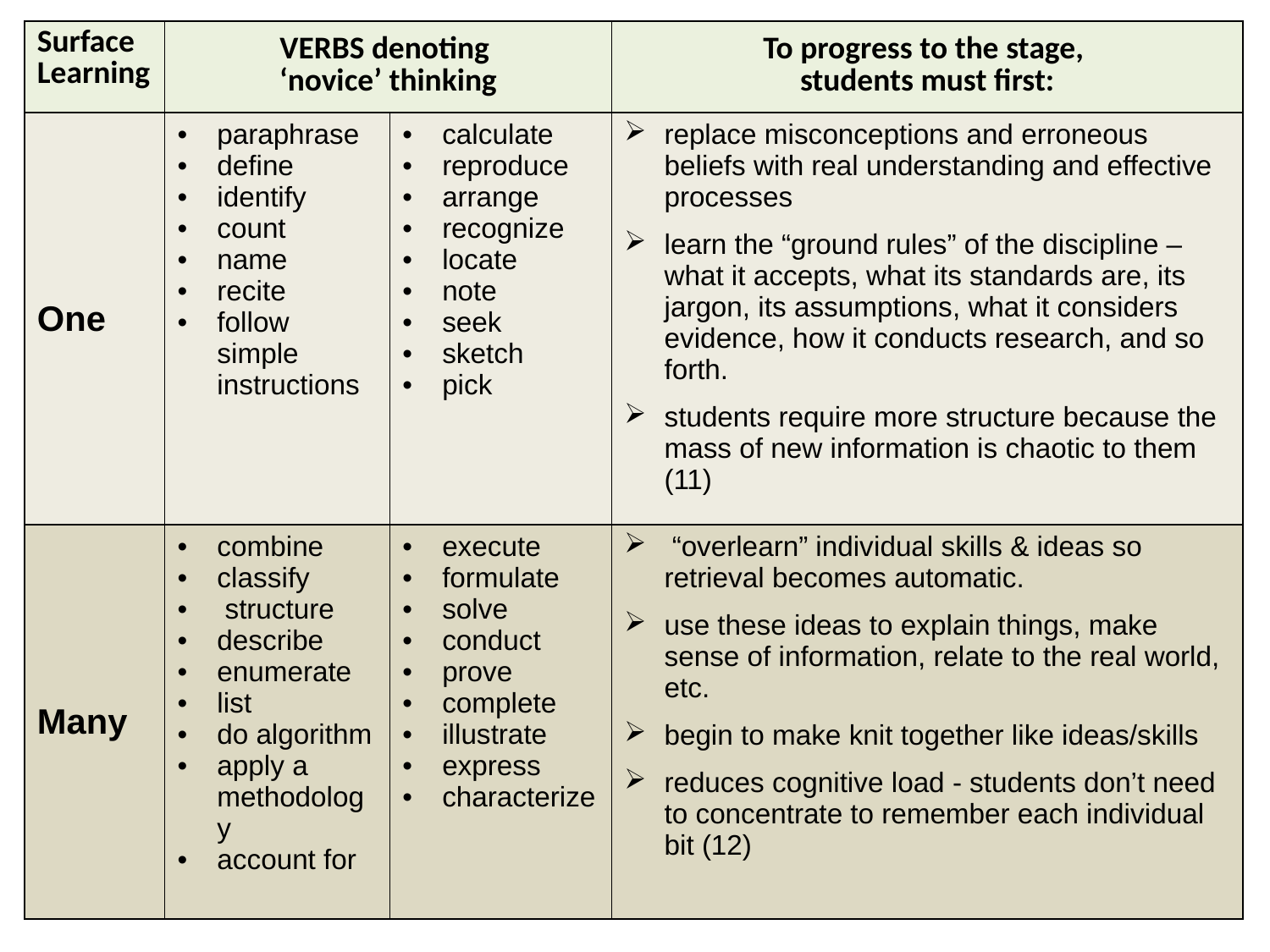

| Surface Learning | VERBS denoting ‘novice’ thinking |  | To progress to the stage, students must first: |
| --- | --- | --- | --- |
| One | paraphrase define identify count name recite follow simple instructions | calculate reproduce arrange recognize locate note seek sketch pick | replace misconceptions and erroneous beliefs with real understanding and effective processes learn the “ground rules” of the discipline – what it accepts, what its standards are, its jargon, its assumptions, what it considers evidence, how it conducts research, and so forth. students require more structure because the mass of new information is chaotic to them (11) |
| Many | combine classify structure describe enumerate list do algorithm apply a methodology account for | execute formulate solve conduct prove complete illustrate express characterize | “overlearn” individual skills & ideas so retrieval becomes automatic. use these ideas to explain things, make sense of information, relate to the real world, etc. begin to make knit together like ideas/skills reduces cognitive load - students don’t need to concentrate to remember each individual bit (12) |